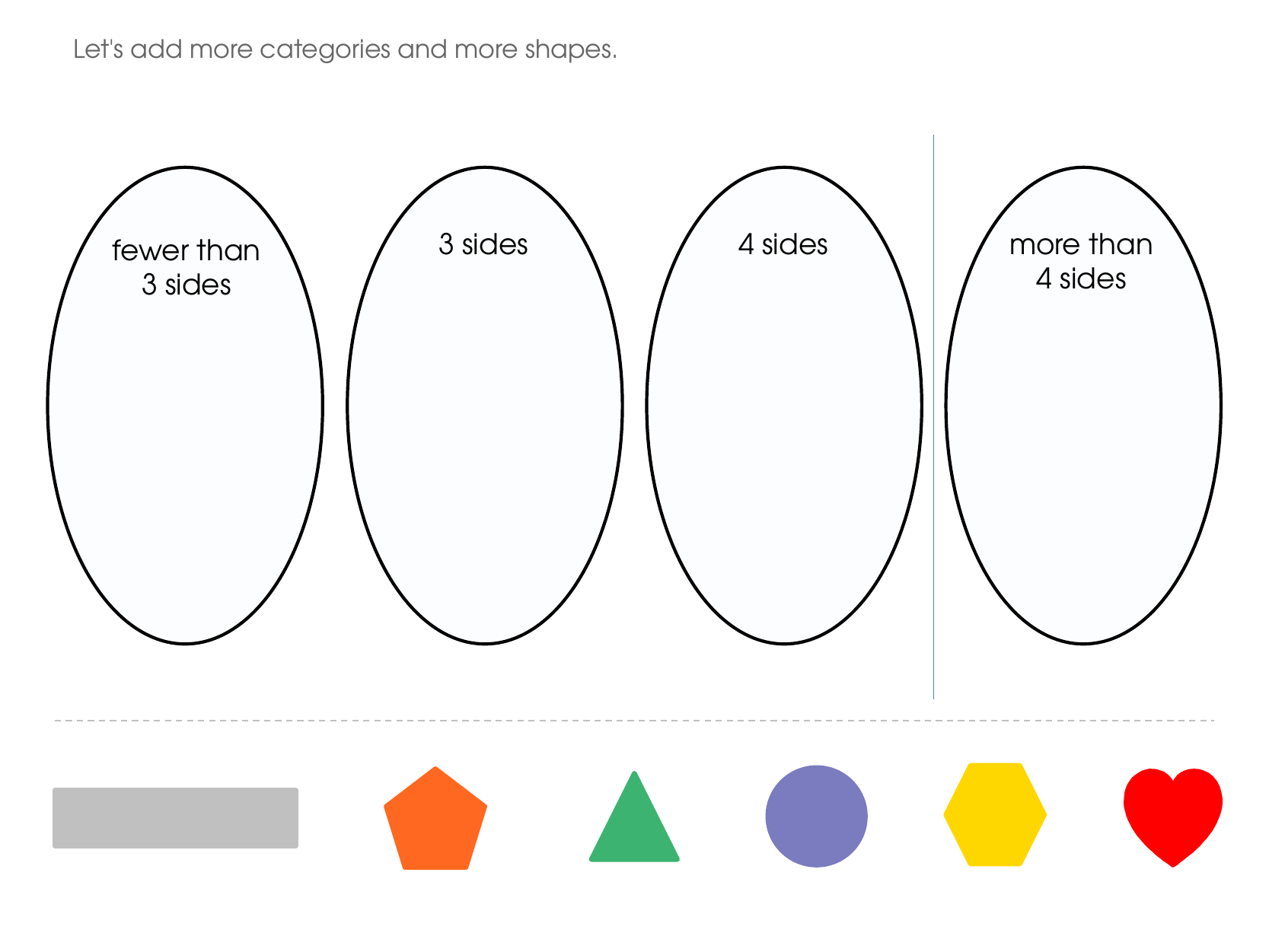

Let's add more categories and more shapes.

fewer than​
3 sides

3 sides

4 sides

more than
​4 sides